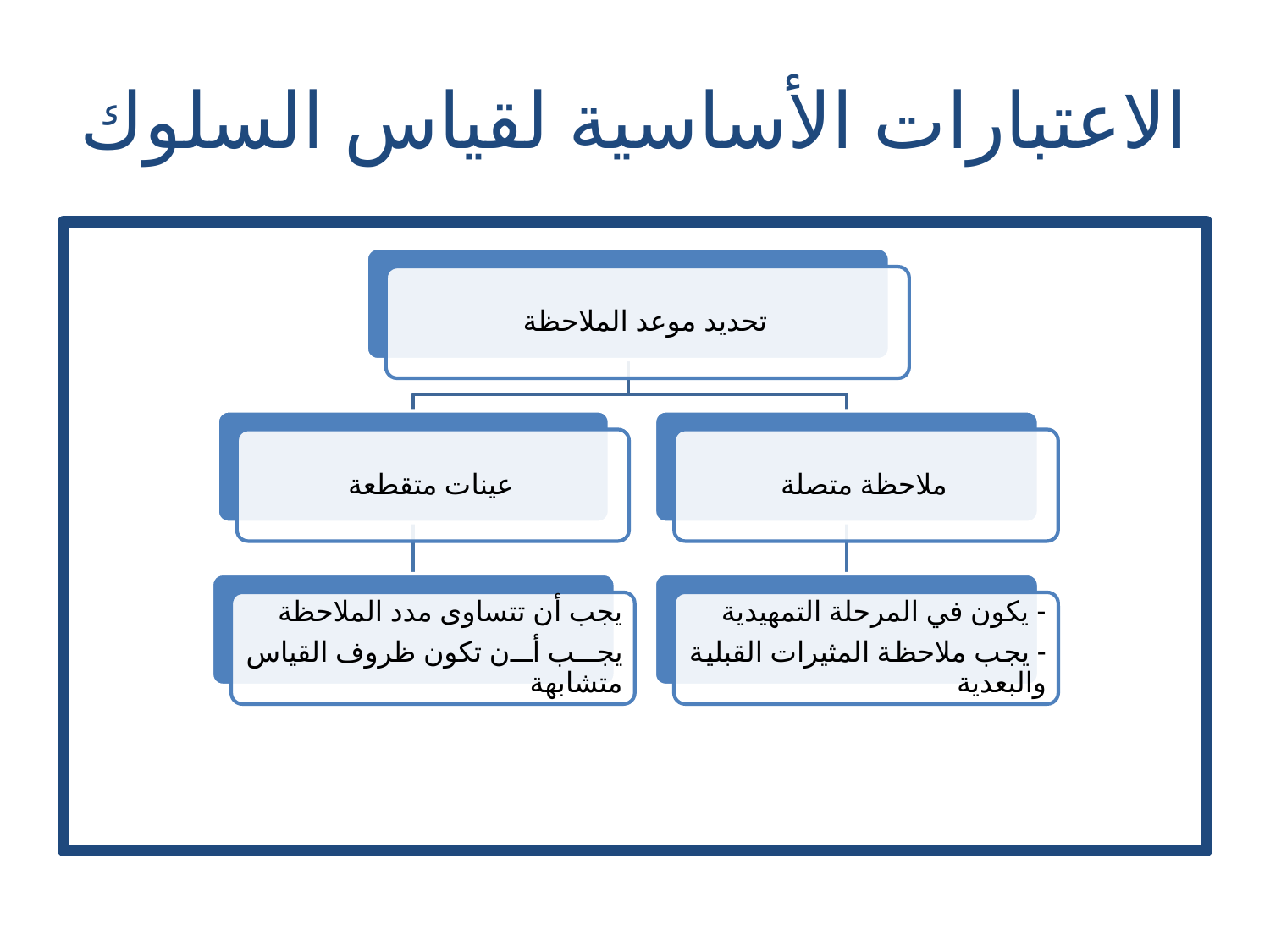

# الاعتبارات الأساسية لقياس السلوك
تحديد موعد الملاحظة
عينات متقطعة
يجب أن تتساوى مدد الملاحظة
يجب أن تكون ظروف القياس متشابهة
ملاحظة متصلة
- يكون في المرحلة التمهيدية
- يجب ملاحظة المثيرات القبلية والبعدية